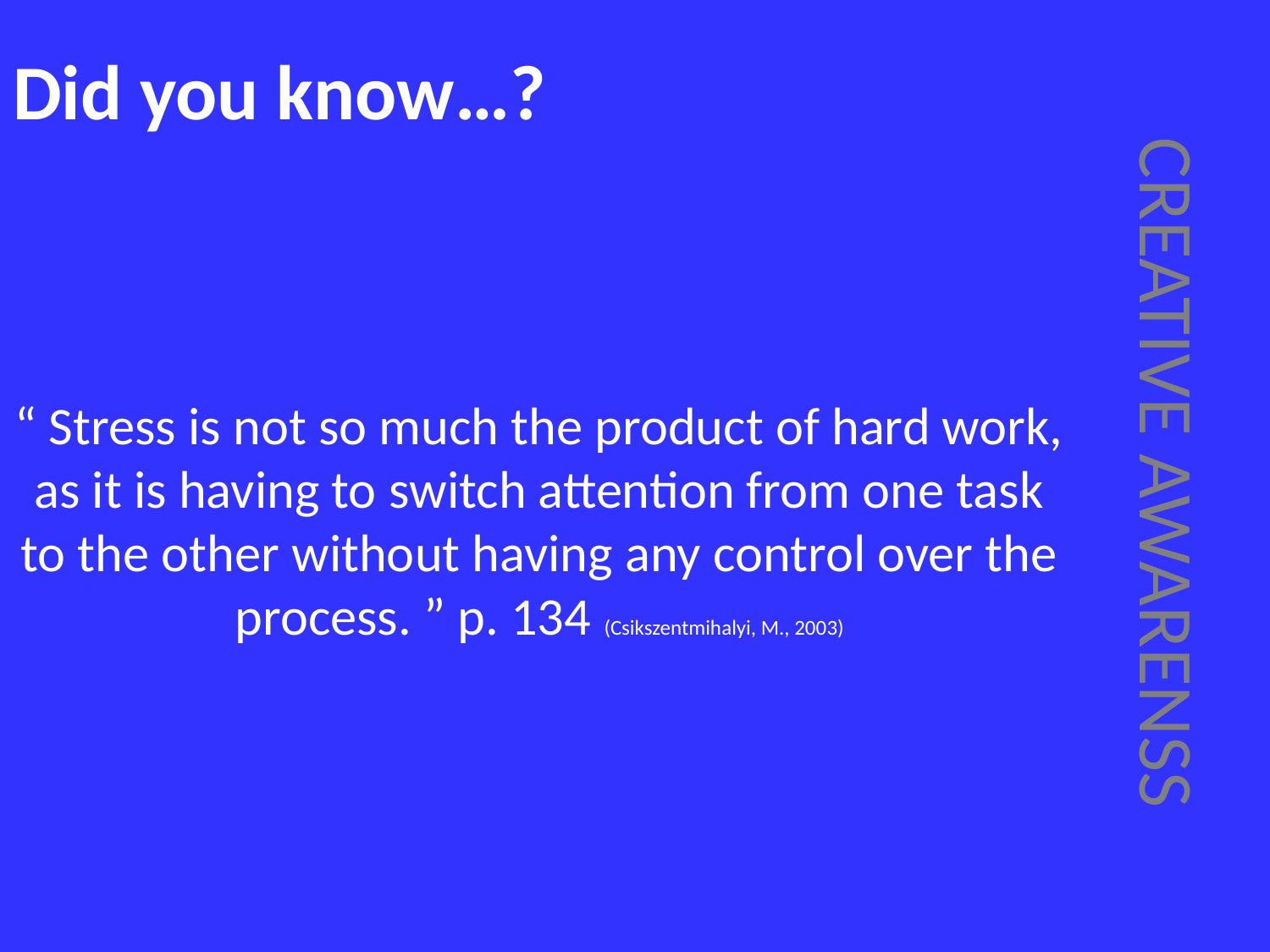

# Did you know…?
“ Stress is not so much the product of hard work, as it is having to switch attention from one task to the other without having any control over the process. ” p. 134 (Csikszentmihalyi, M., 2003)
CREATIVE AWARENSS